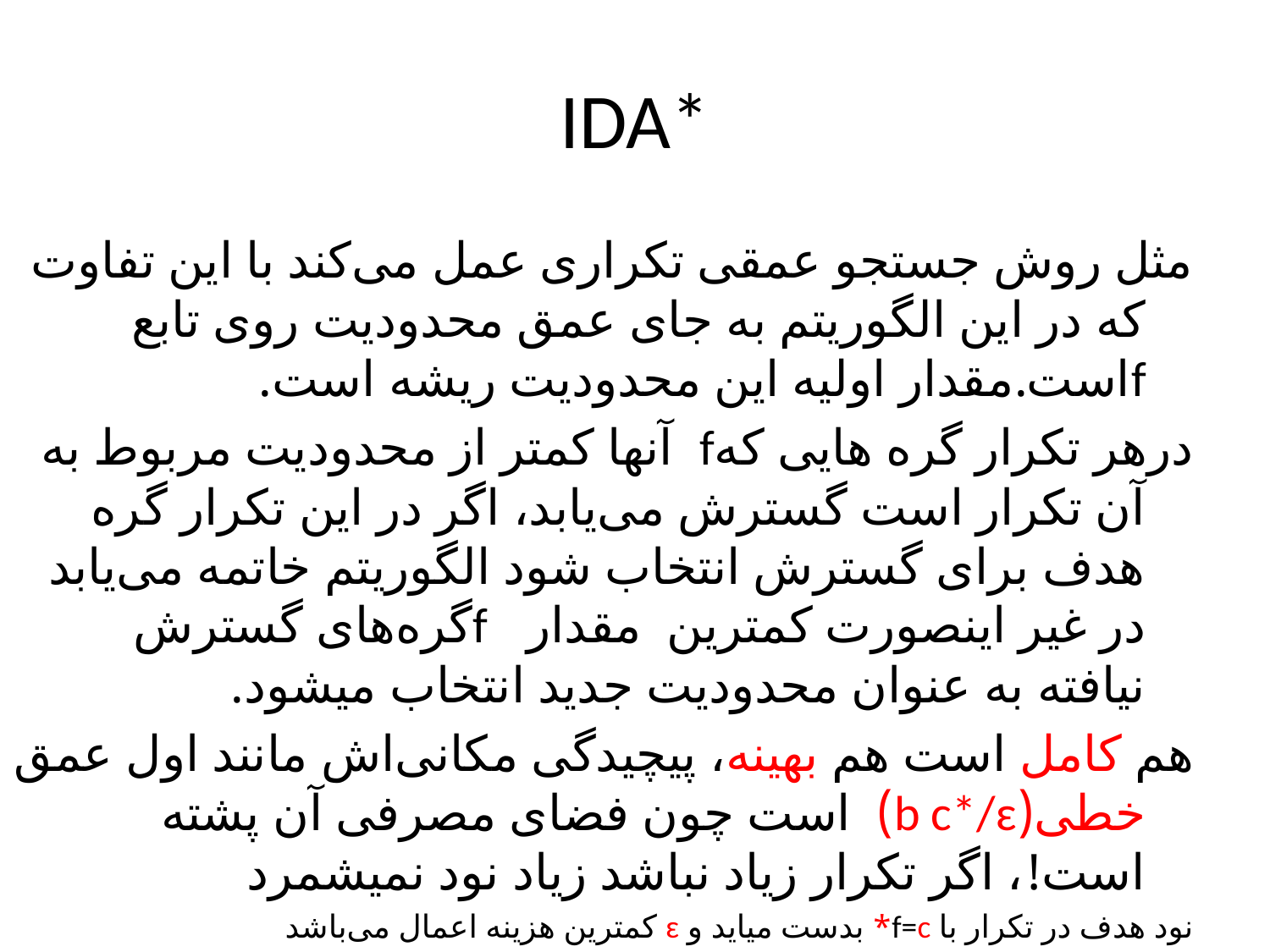

# IDA*
مثل روش جستجو عمقی تکراری عمل می‌کند با این تفاوت که در این الگوریتم به جای عمق محدودیت روی تابع  fاست.مقدار اولیه این محدودیت ریشه است.
درهر تکرار گره هایی کهf  آنها کمتر از محدودیت مربوط به آن تکرار است گسترش می‌یابد، اگر در این تکرار گره هدف برای گسترش انتخاب شود الگوریتم خاتمه می‌یابد در غیر اینصورت کمترین  مقدار   fگره‌های گسترش نیافته به عنوان محدودیت جدید انتخاب میشود.
هم کامل است هم بهینه، پیچیدگی مکانی‌اش مانند اول عمق خطی(b c*/ɛ) ‌ است چون فضای مصرفی آن پشته است!، اگر تکرار زیاد نباشد زیاد نود نمیشمرد
نود هدف در تکرار با f=c* بدست میاید و ɛ کمترین هزینه اعمال می‌باشد